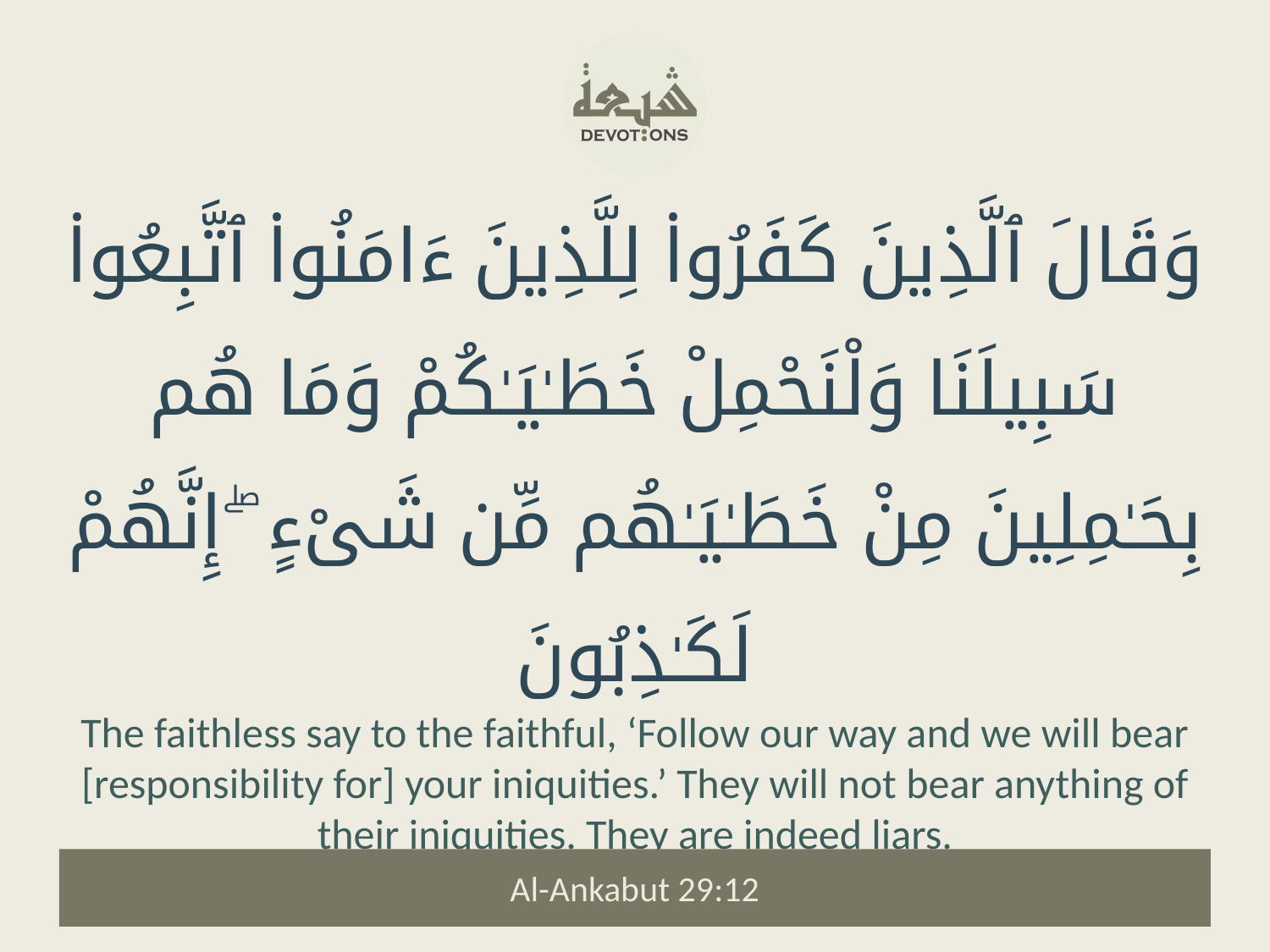

وَقَالَ ٱلَّذِينَ كَفَرُوا۟ لِلَّذِينَ ءَامَنُوا۟ ٱتَّبِعُوا۟ سَبِيلَنَا وَلْنَحْمِلْ خَطَـٰيَـٰكُمْ وَمَا هُم بِحَـٰمِلِينَ مِنْ خَطَـٰيَـٰهُم مِّن شَىْءٍ ۖ إِنَّهُمْ لَكَـٰذِبُونَ
The faithless say to the faithful, ‘Follow our way and we will bear [responsibility for] your iniquities.’ They will not bear anything of their iniquities. They are indeed liars.
Al-Ankabut 29:12